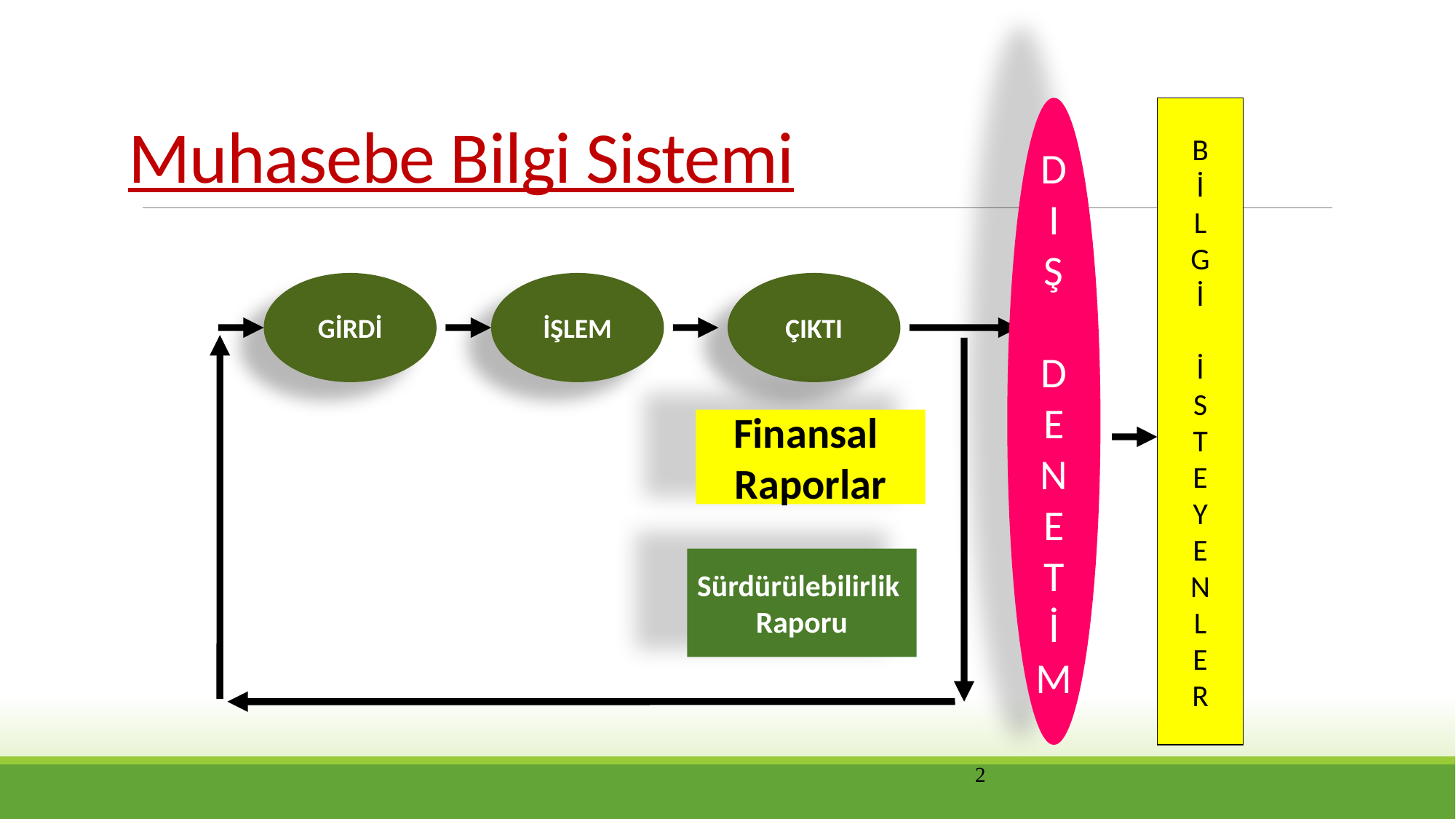

D
I
Ş

D
E
N
E
T
İ
M
B
İ
L
G
İ

İ
S
T
E
Y
E
N
L
E
R
# Muhasebe Bilgi Sistemi
GİRDİ
İŞLEM
ÇIKTI

Finansal
Raporlar

Sürdürülebilirlik
Raporu

2